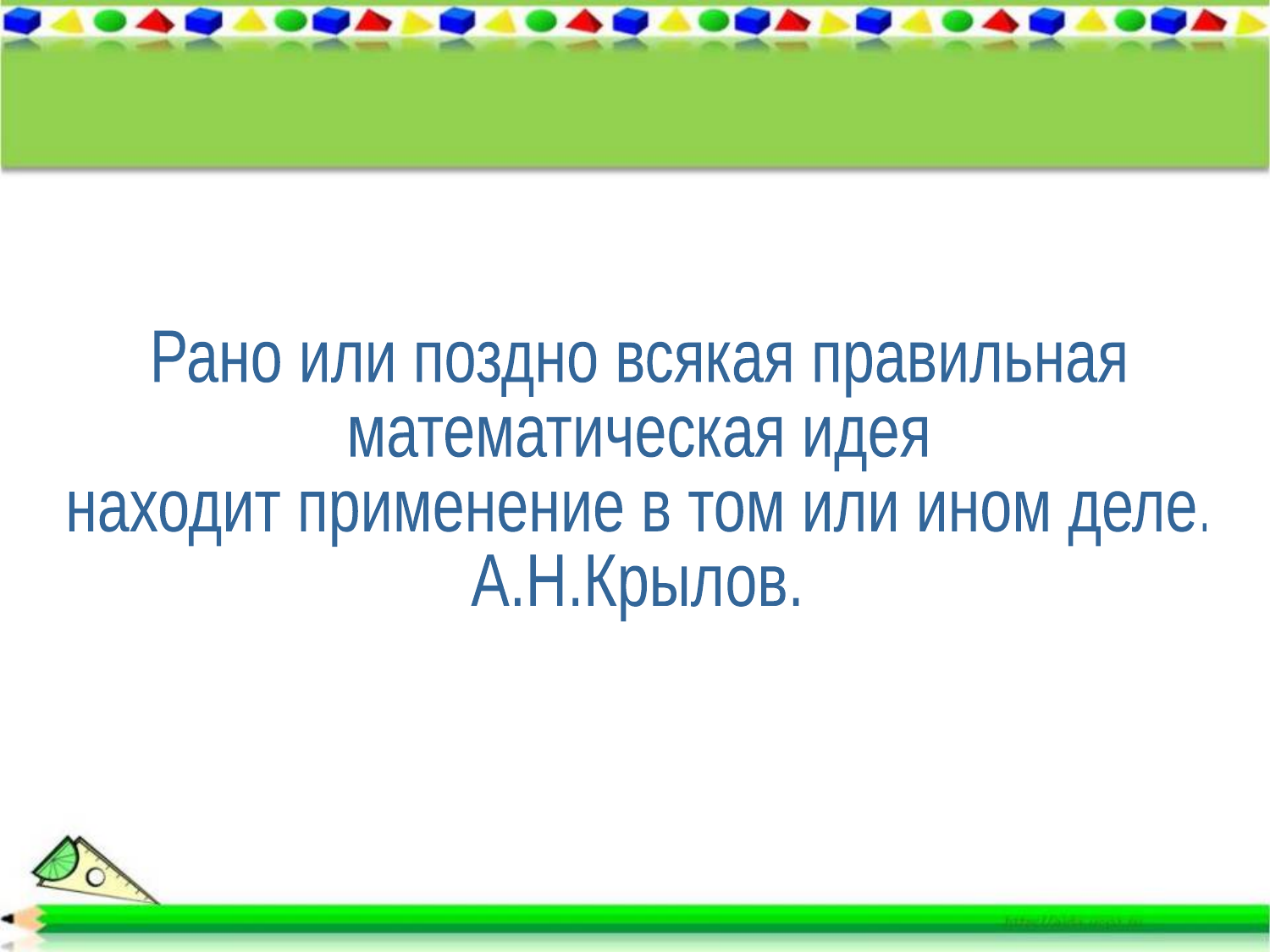

Рано или поздно всякая правильная
математическая идея
находит применение в том или ином деле.
А.Н.Крылов.